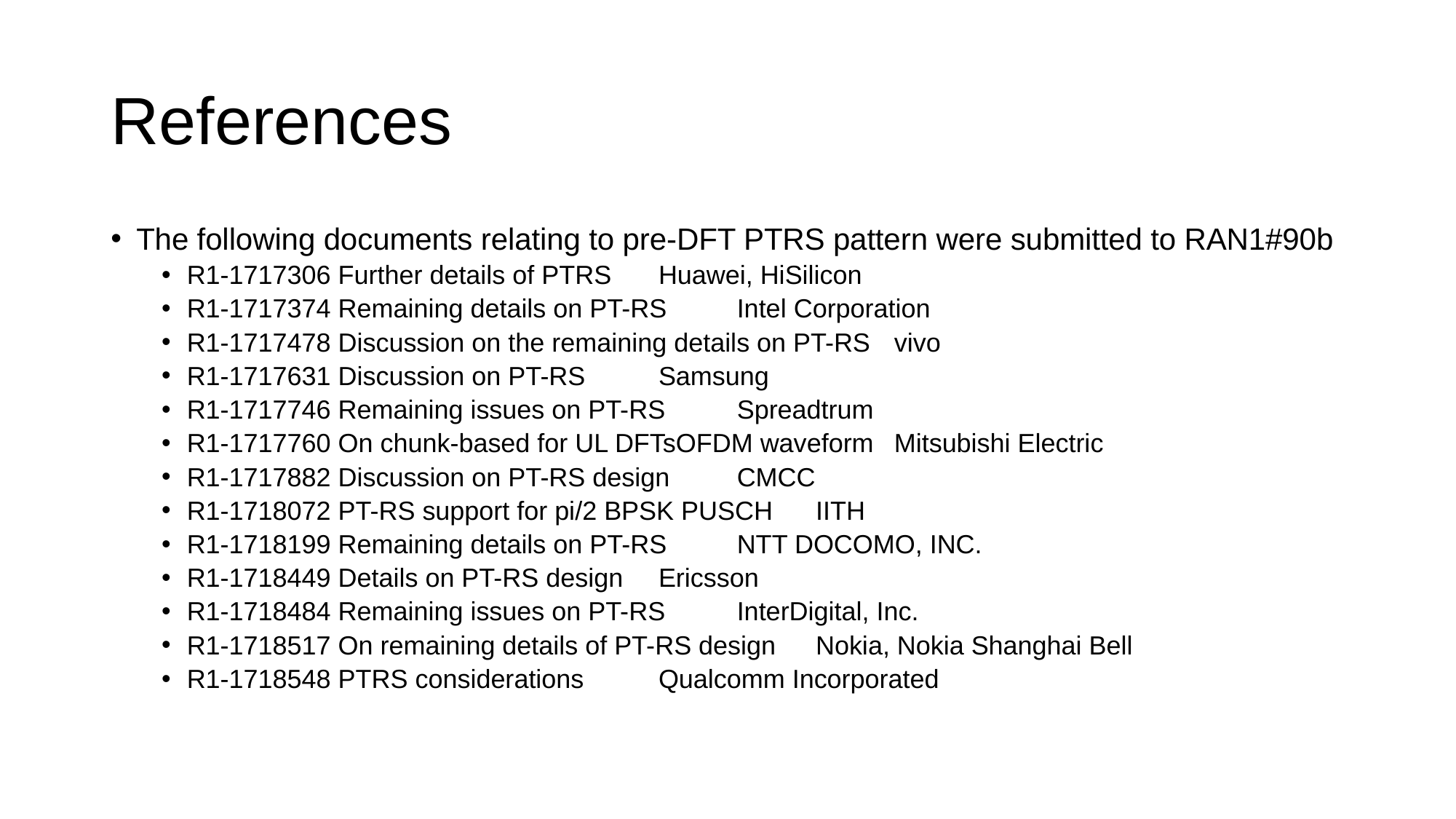

# References
The following documents relating to pre-DFT PTRS pattern were submitted to RAN1#90b
R1-1717306 Further details of PTRS			Huawei, HiSilicon
R1-1717374 Remaining details on PT-RS			Intel Corporation
R1-1717478 Discussion on the remaining details on PT-RS	vivo
R1-1717631 Discussion on PT-RS				Samsung
R1-1717746 Remaining issues on PT-RS			Spreadtrum
R1-1717760 On chunk-based for UL DFTsOFDM waveform	Mitsubishi Electric
R1-1717882 Discussion on PT-RS design			CMCC
R1-1718072 PT-RS support for pi/2 BPSK PUSCH		IITH
R1-1718199 Remaining details on PT-RS			NTT DOCOMO, INC.
R1-1718449 Details on PT-RS design			Ericsson
R1-1718484 Remaining issues on PT-RS			InterDigital, Inc.
R1-1718517 On remaining details of PT-RS design		Nokia, Nokia Shanghai Bell
R1-1718548 PTRS considerations				Qualcomm Incorporated